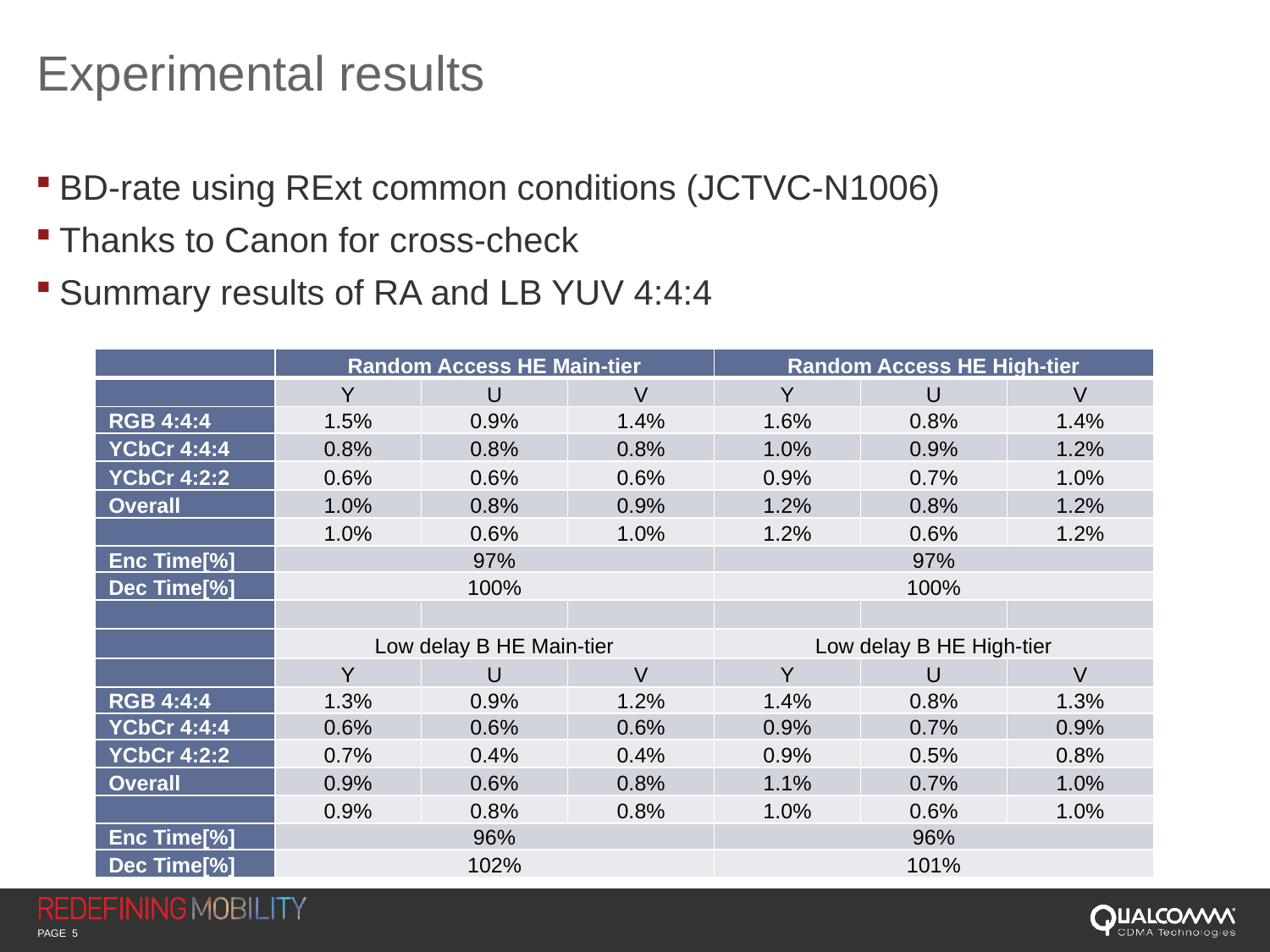

# Experimental results
BD-rate using RExt common conditions (JCTVC-N1006)
Thanks to Canon for cross-check
Summary results of RA and LB YUV 4:4:4

|  | Random Access HE Main-tier |  |  | Random Access HE High-tier |  |  |
| --- | --- | --- | --- | --- | --- | --- |
|  | Y | U | V | Y | U | V |
| RGB 4:4:4 | 1.5% | 0.9% | 1.4% | 1.6% | 0.8% | 1.4% |
| YCbCr 4:4:4 | 0.8% | 0.8% | 0.8% | 1.0% | 0.9% | 1.2% |
| YCbCr 4:2:2 | 0.6% | 0.6% | 0.6% | 0.9% | 0.7% | 1.0% |
| Overall | 1.0% | 0.8% | 0.9% | 1.2% | 0.8% | 1.2% |
|  | 1.0% | 0.6% | 1.0% | 1.2% | 0.6% | 1.2% |
| Enc Time[%] | 97% |  |  | 97% |  |  |
| Dec Time[%] | 100% |  |  | 100% |  |  |
|  |  |  |  |  |  |  |
|  | Low delay B HE Main-tier |  |  | Low delay B HE High-tier |  |  |
|  | Y | U | V | Y | U | V |
| RGB 4:4:4 | 1.3% | 0.9% | 1.2% | 1.4% | 0.8% | 1.3% |
| YCbCr 4:4:4 | 0.6% | 0.6% | 0.6% | 0.9% | 0.7% | 0.9% |
| YCbCr 4:2:2 | 0.7% | 0.4% | 0.4% | 0.9% | 0.5% | 0.8% |
| Overall | 0.9% | 0.6% | 0.8% | 1.1% | 0.7% | 1.0% |
|  | 0.9% | 0.8% | 0.8% | 1.0% | 0.6% | 1.0% |
| Enc Time[%] | 96% |  |  | 96% |  |  |
| Dec Time[%] | 102% |  |  | 101% |  |  |